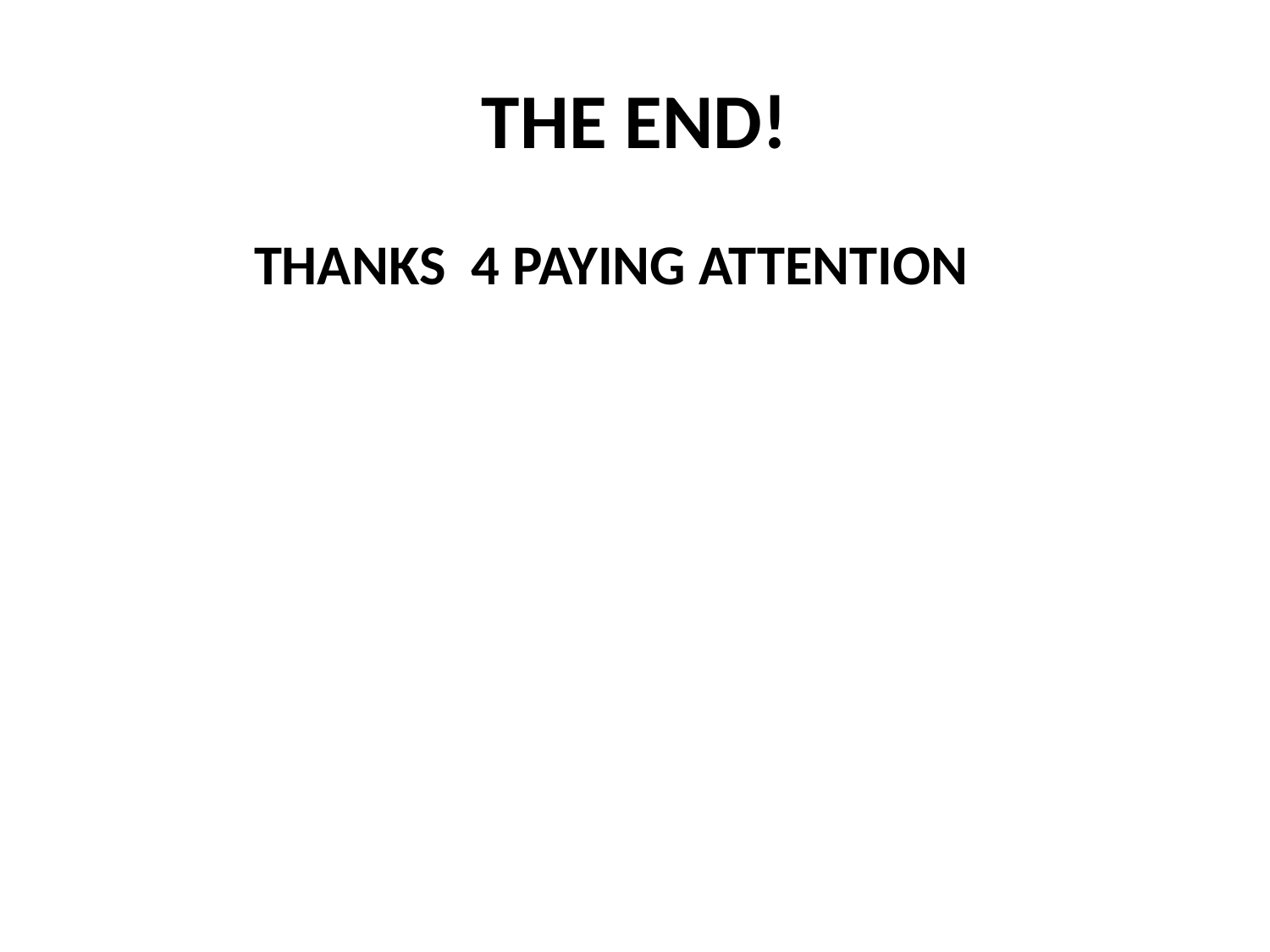

# THE END!
              THANKS  4 PAYING ATTENTION